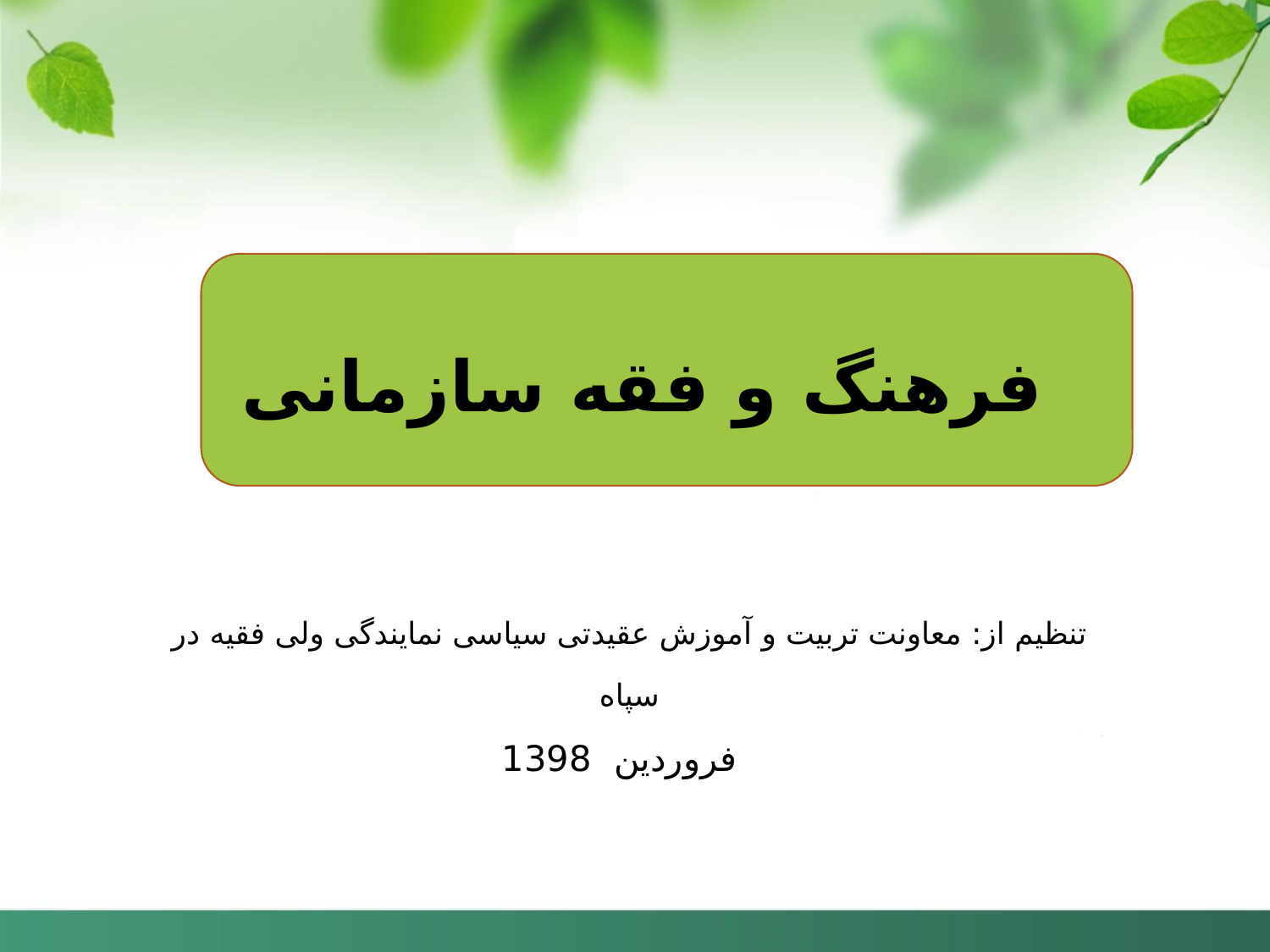

فرهنگ و فقه سازمانی
تنظیم از: معاونت تربیت و آموزش عقیدتی سیاسی نمایندگی ولی فقیه در سپاه
فروردین  1398